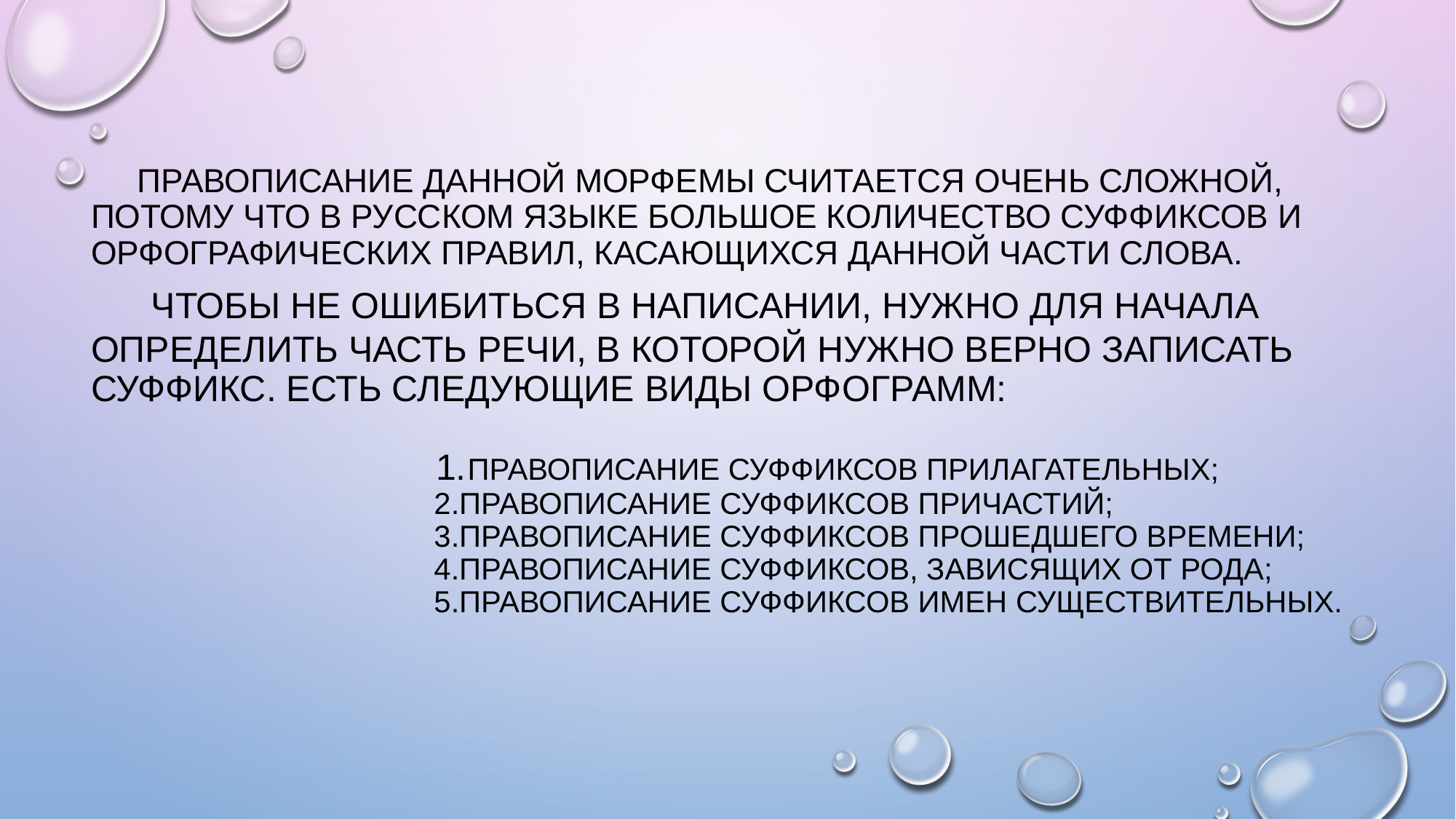

# Правописание данной морфемы считается очень сложной, потому что в русском языке большое количество суффиксов и орфографических правил, касающихся данной части слова. Чтобы не ошибиться в написании, нужно для начала определить часть речи, в которой нужно верно записать суффикс. Есть следующие виды орфограмм: 1.правописание суффиксов прилагательных; 2.правописание суффиксов причастий; 3.правописание суффиксов прошедшего времени; 4.правописание суффиксов, зависящих от рода; 5.правописание суффиксов имен существительных.